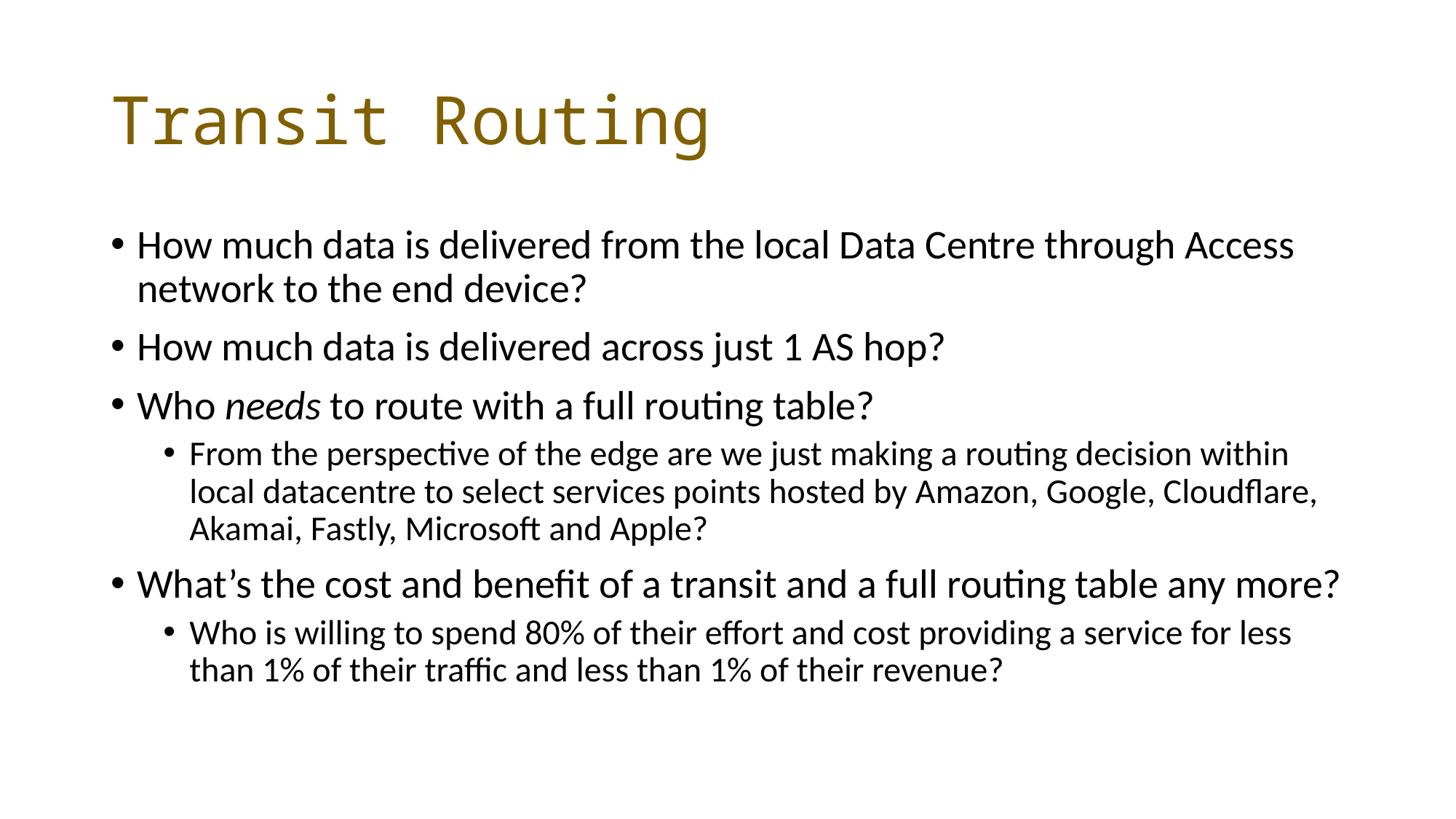

# Transit Routing
How much data is delivered from the local Data Centre through Access network to the end device?
How much data is delivered across just 1 AS hop?
Who needs to route with a full routing table?
From the perspective of the edge are we just making a routing decision within local datacentre to select services points hosted by Amazon, Google, Cloudflare, Akamai, Fastly, Microsoft and Apple?
What’s the cost and benefit of a transit and a full routing table any more?
Who is willing to spend 80% of their effort and cost providing a service for less than 1% of their traffic and less than 1% of their revenue?